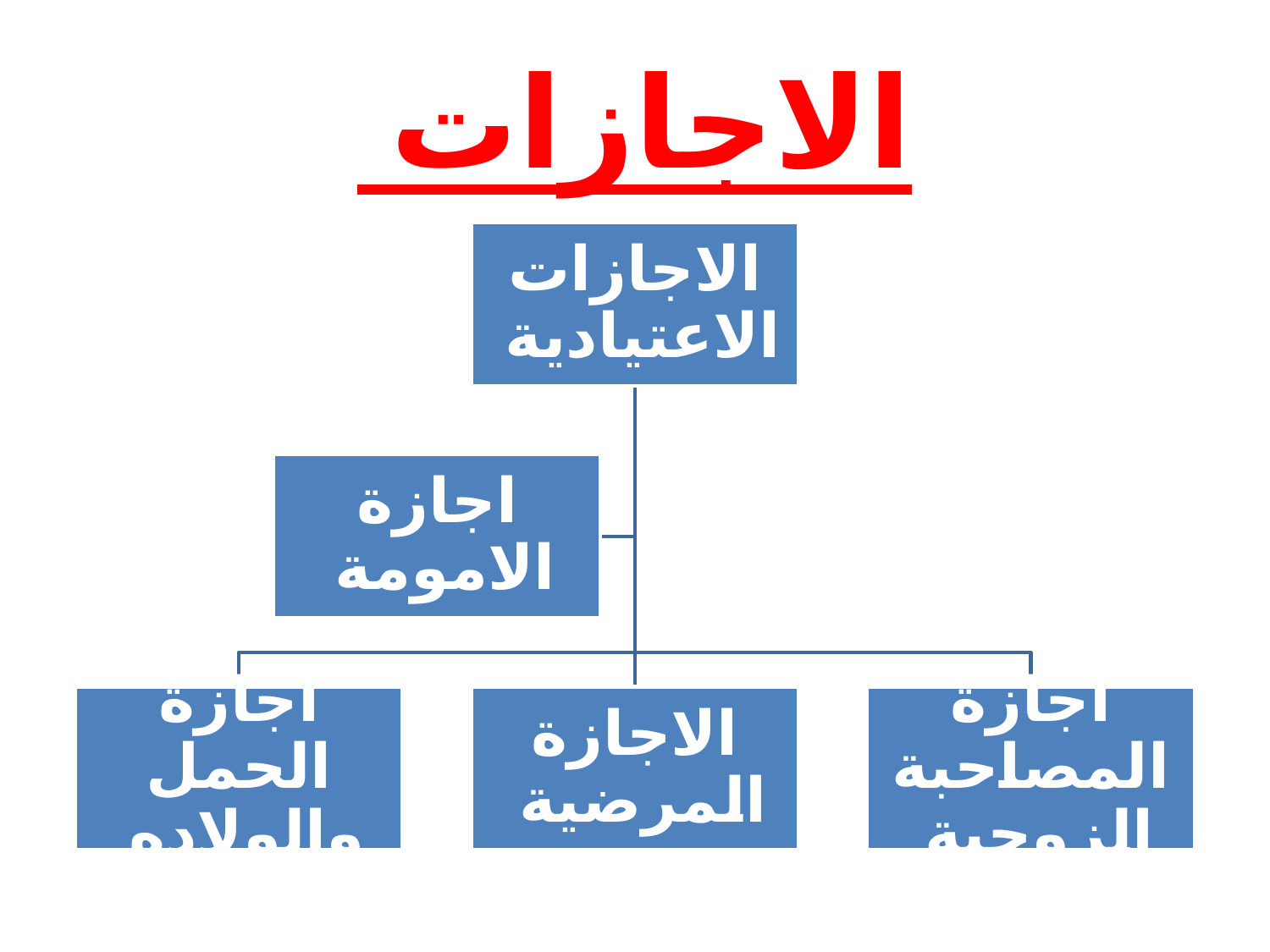

# الاجازات
الاجازات الاعتيادية
اجازة الحمل والولاده
الاجازة المرضية
اجازة المصاحبة الزوجية
اجازة الامومة